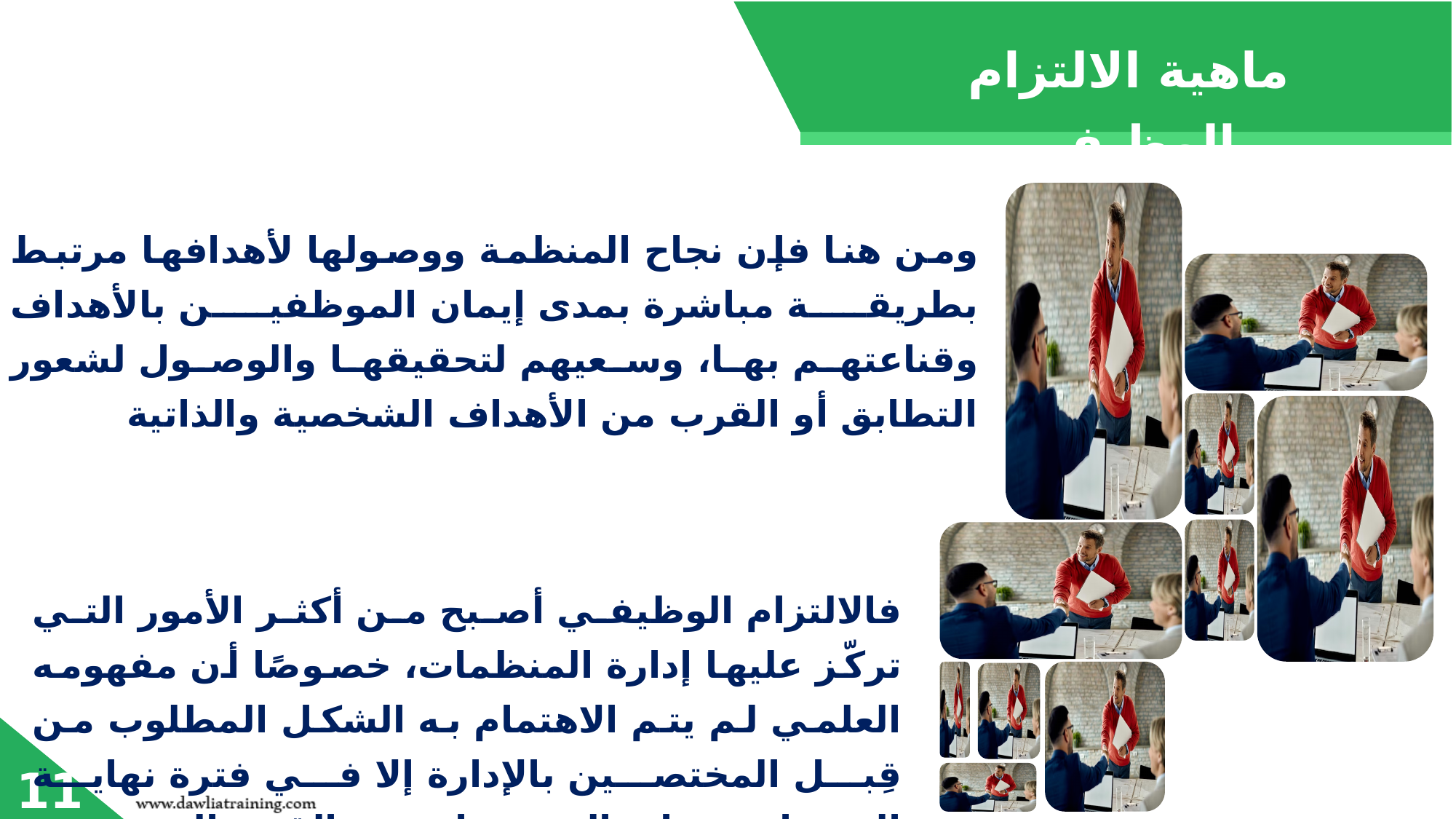

ماهية الالتزام الوظيفي

ومن هنا فإن نجاح المنظمة ووصولها لأهدافها مرتبط بطريقة مباشرة بمدى إيمان الموظفين بالأهداف وقناعتهم بها، وسعيهم لتحقيقها والوصول لشعور التطابق أو القرب من الأهداف الشخصية والذاتية
فالالتزام الوظيفي أصبح من أكثر الأمور التي تركّز عليها إدارة المنظمات، خصوصًا أن مفهومه العلمي لم يتم الاهتمام به الشكل المطلوب من قِبل المختصين بالإدارة إلا في فترة نهاية الستينات وبداية السبعينيات من القرن العشرين
11